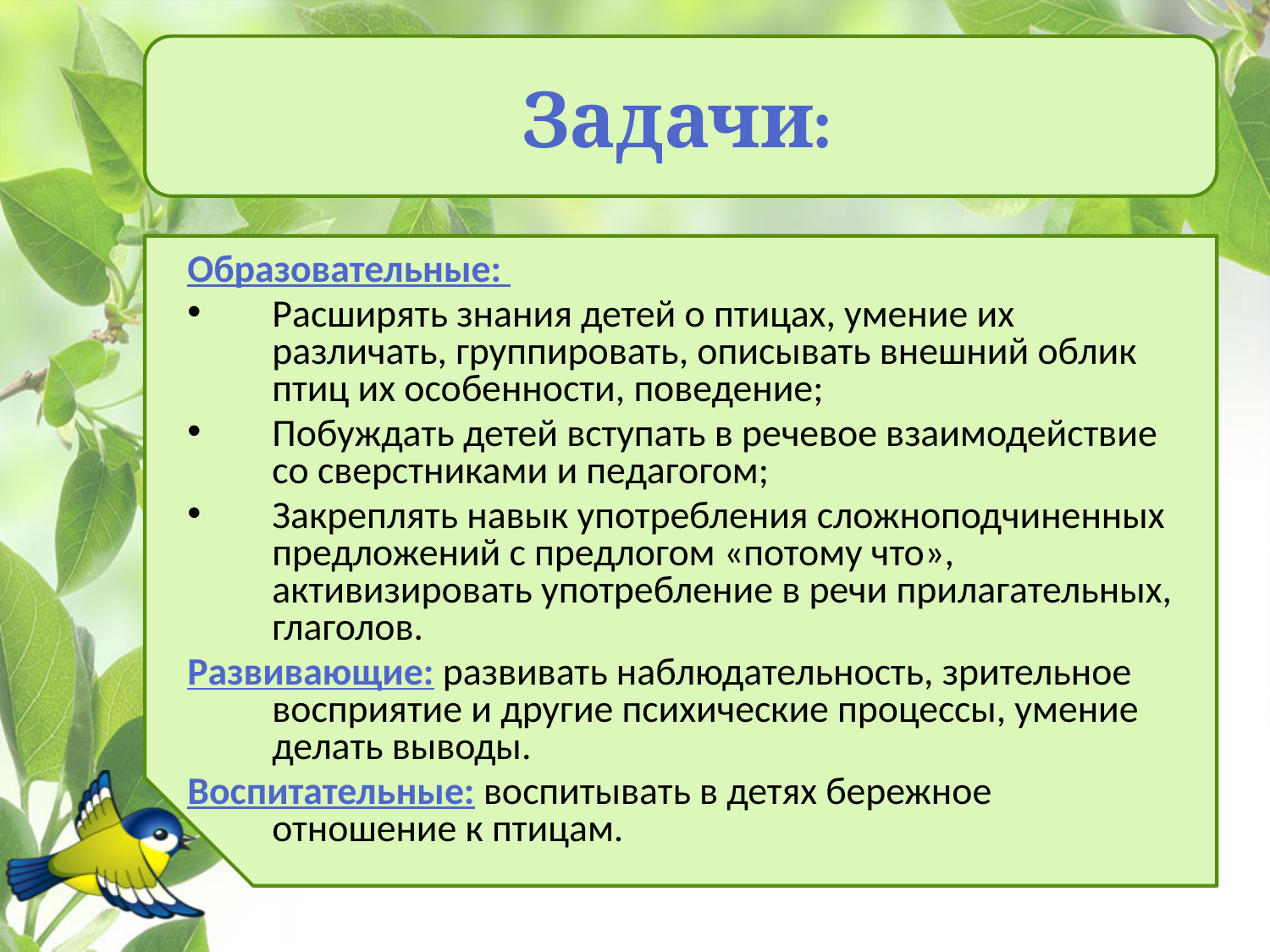

Задачи:
Образовательные:
Расширять знания детей о птицах, умение их различать, группировать, описывать внешний облик птиц их особенности, поведение;
Побуждать детей вступать в речевое взаимодействие со сверстниками и педагогом;
Закреплять навык употребления сложноподчиненных предложений с предлогом «потому что», активизировать употребление в речи прилагательных, глаголов.
Развивающие: развивать наблюдательность, зрительное восприятие и другие психические процессы, умение делать выводы.
Воспитательные: воспитывать в детях бережное отношение к птицам.